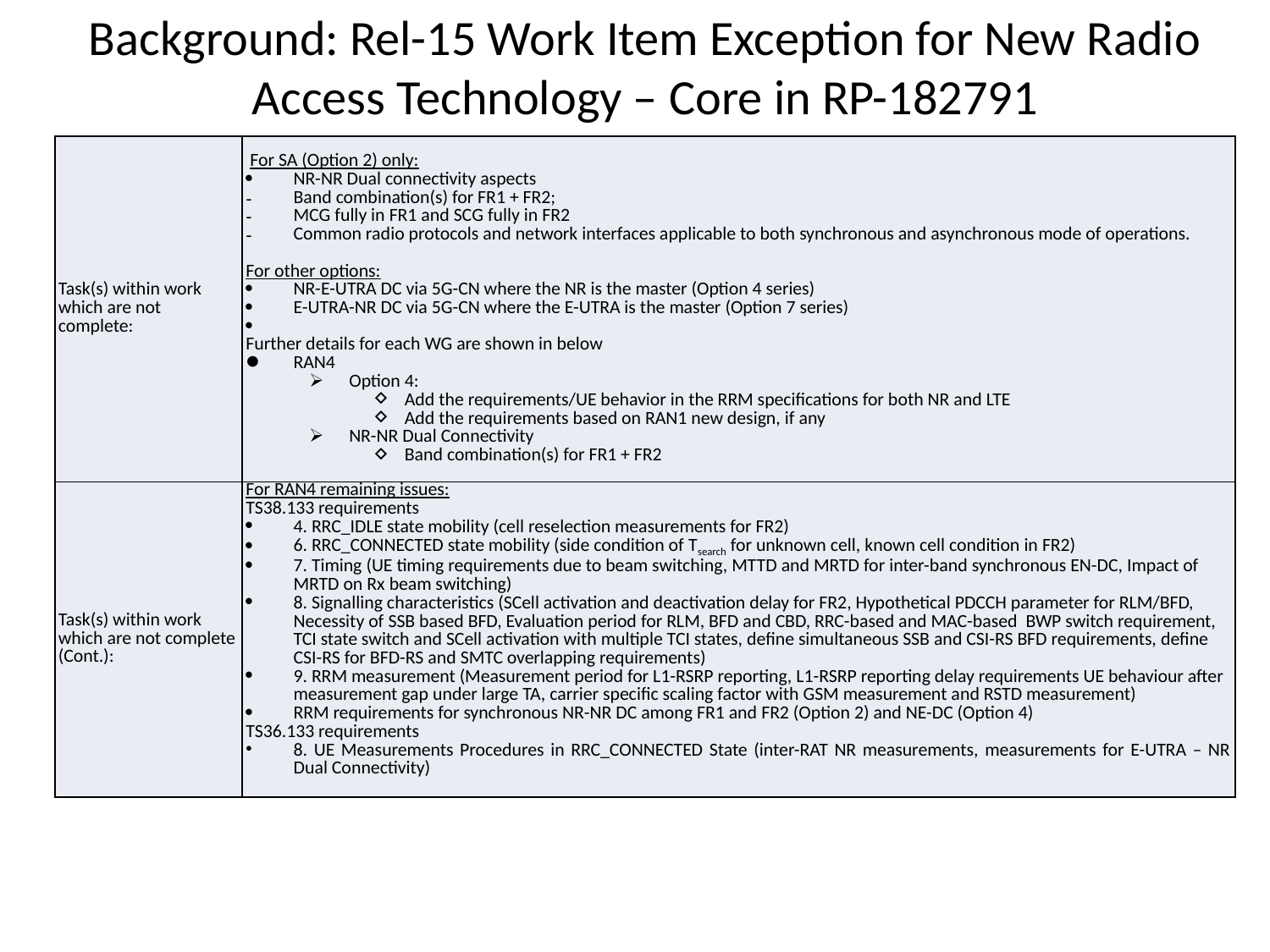

# Background: Rel-15 Work Item Exception for New Radio Access Technology – Core in RP-182791
| Task(s) within work which are not complete: | For SA (Option 2) only: NR-NR Dual connectivity aspects Band combination(s) for FR1 + FR2; MCG fully in FR1 and SCG fully in FR2 Common radio protocols and network interfaces applicable to both synchronous and asynchronous mode of operations.   For other options: NR-E-UTRA DC via 5G-CN where the NR is the master (Option 4 series) E-UTRA-NR DC via 5G-CN where the E-UTRA is the master (Option 7 series)   Further details for each WG are shown in below RAN4 Option 4: Add the requirements/UE behavior in the RRM specifications for both NR and LTE Add the requirements based on RAN1 new design, if any NR-NR Dual Connectivity Band combination(s) for FR1 + FR2 |
| --- | --- |
| Task(s) within work which are not complete (Cont.): | For RAN4 remaining issues: TS38.133 requirements 4. RRC\_IDLE state mobility (cell reselection measurements for FR2) 6. RRC\_CONNECTED state mobility (side condition of Tsearch for unknown cell, known cell condition in FR2) 7. Timing (UE timing requirements due to beam switching, MTTD and MRTD for inter-band synchronous EN-DC, Impact of MRTD on Rx beam switching) 8. Signalling characteristics (SCell activation and deactivation delay for FR2, Hypothetical PDCCH parameter for RLM/BFD, Necessity of SSB based BFD, Evaluation period for RLM, BFD and CBD, RRC-based and MAC-based BWP switch requirement, TCI state switch and SCell activation with multiple TCI states, define simultaneous SSB and CSI-RS BFD requirements, define CSI-RS for BFD-RS and SMTC overlapping requirements) 9. RRM measurement (Measurement period for L1-RSRP reporting, L1-RSRP reporting delay requirements UE behaviour after measurement gap under large TA, carrier specific scaling factor with GSM measurement and RSTD measurement) RRM requirements for synchronous NR-NR DC among FR1 and FR2 (Option 2) and NE-DC (Option 4) TS36.133 requirements 8. UE Measurements Procedures in RRC\_CONNECTED State (inter-RAT NR measurements, measurements for E-UTRA – NR Dual Connectivity) |